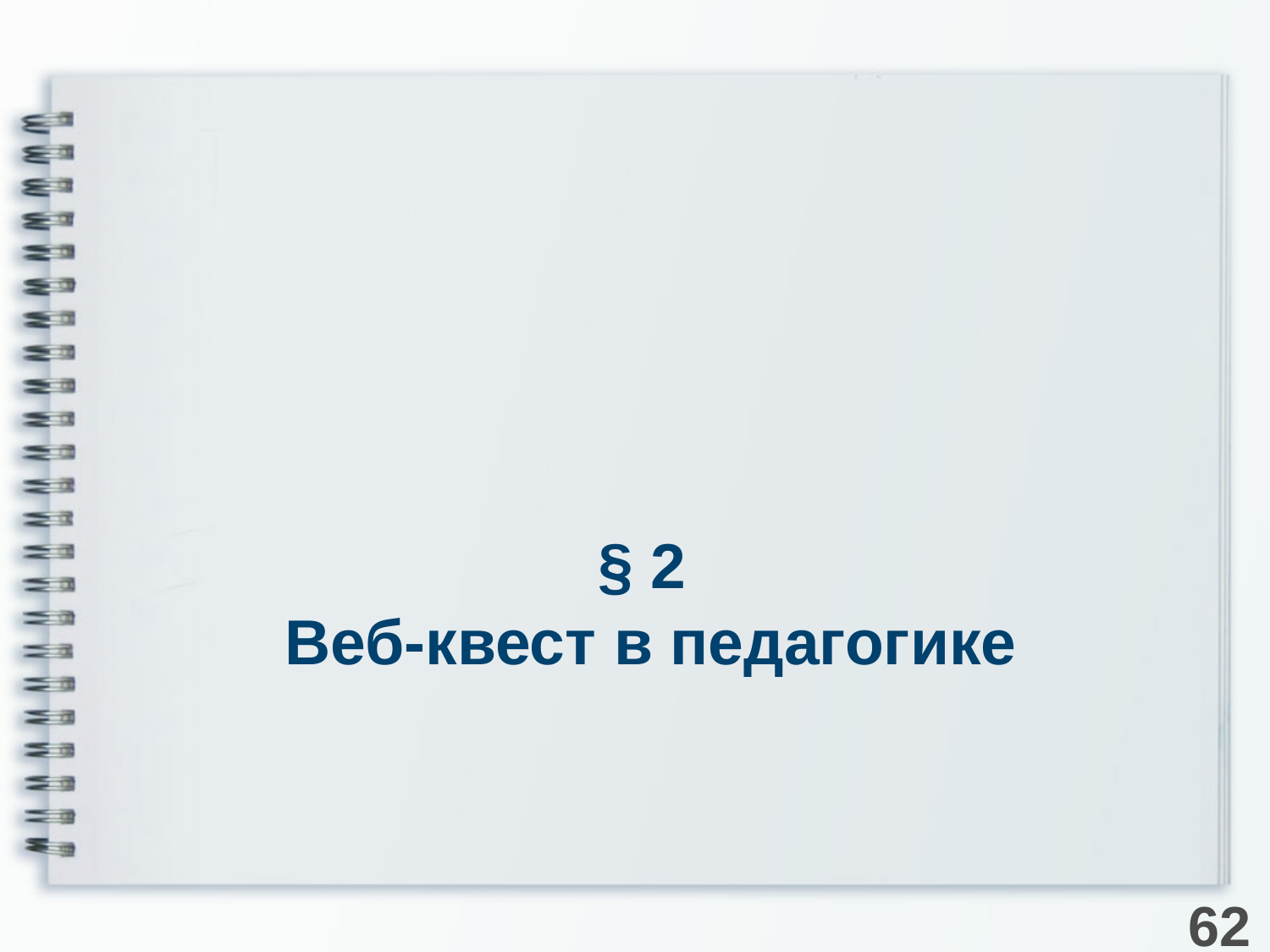

# § 2 Веб-квест в педагогике
62